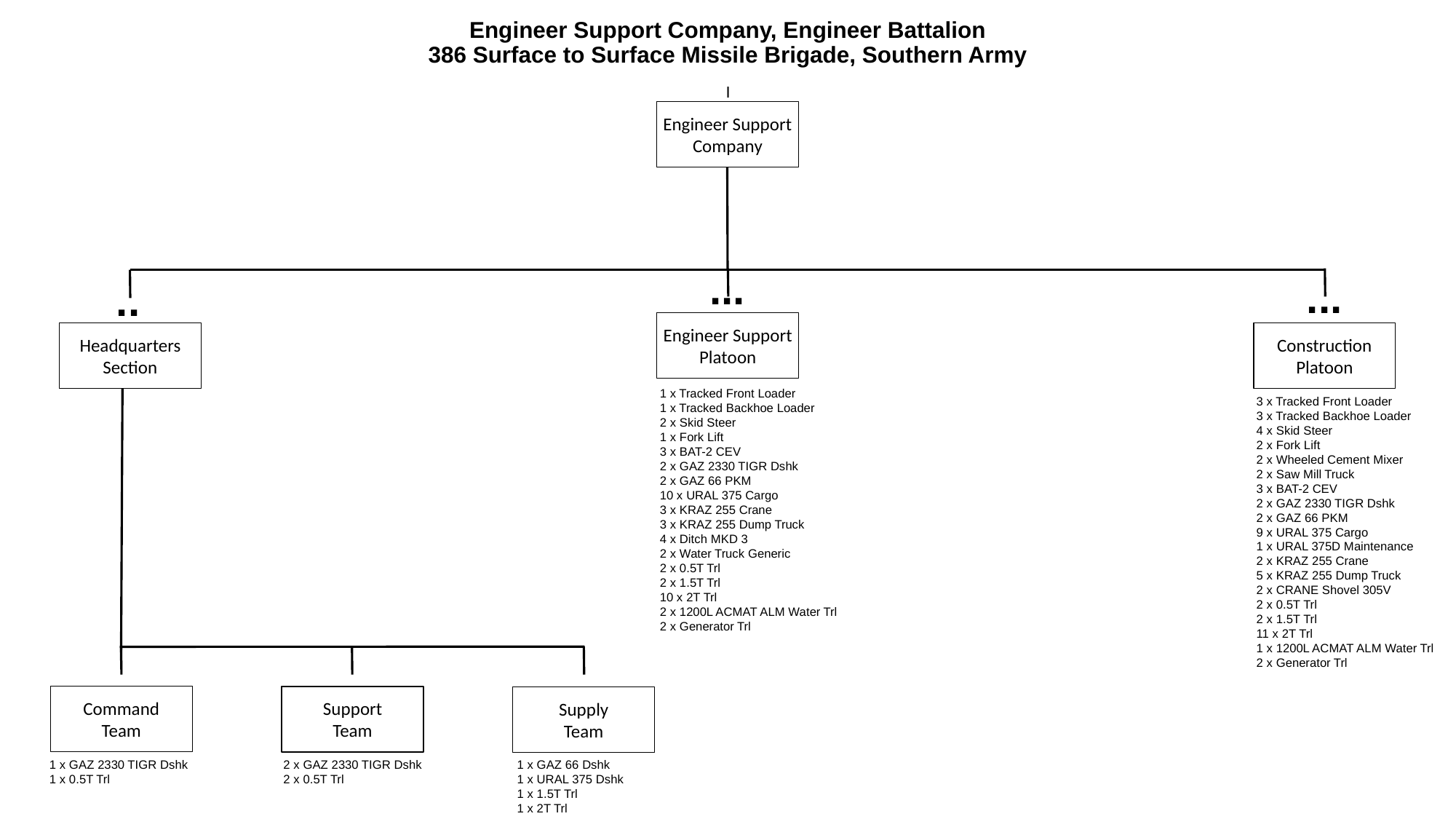

# Engineer Support Company, Engineer Battalion 386 Surface to Surface Missile Brigade, Southern Army
I
Engineer Support
Company
...
...
..
Engineer Support
Platoon
Headquarters
Section
Construction
Platoon
1 x Tracked Front Loader
1 x Tracked Backhoe Loader
2 x Skid Steer
1 x Fork Lift
3 x BAT-2 CEV
2 x GAZ 2330 TIGR Dshk
2 x GAZ 66 PKM
10 x URAL 375 Cargo
3 x KRAZ 255 Crane
3 x KRAZ 255 Dump Truck
4 x Ditch MKD 3
2 x Water Truck Generic
2 x 0.5T Trl
2 x 1.5T Trl
10 x 2T Trl
2 x 1200L ACMAT ALM Water Trl
2 x Generator Trl
3 x Tracked Front Loader
3 x Tracked Backhoe Loader
4 x Skid Steer
2 x Fork Lift
2 x Wheeled Cement Mixer
2 x Saw Mill Truck
3 x BAT-2 CEV
2 x GAZ 2330 TIGR Dshk
2 x GAZ 66 PKM
9 x URAL 375 Cargo
1 x URAL 375D Maintenance
2 x KRAZ 255 Crane
5 x KRAZ 255 Dump Truck
2 x CRANE Shovel 305V
2 x 0.5T Trl
2 x 1.5T Trl
11 x 2T Trl
1 x 1200L ACMAT ALM Water Trl
2 x Generator Trl
Command
Team
Support
Team
Supply
Team
1 x GAZ 2330 TIGR Dshk
1 x 0.5T Trl
2 x GAZ 2330 TIGR Dshk
2 x 0.5T Trl
1 x GAZ 66 Dshk
1 x URAL 375 Dshk
1 x 1.5T Trl
1 x 2T Trl